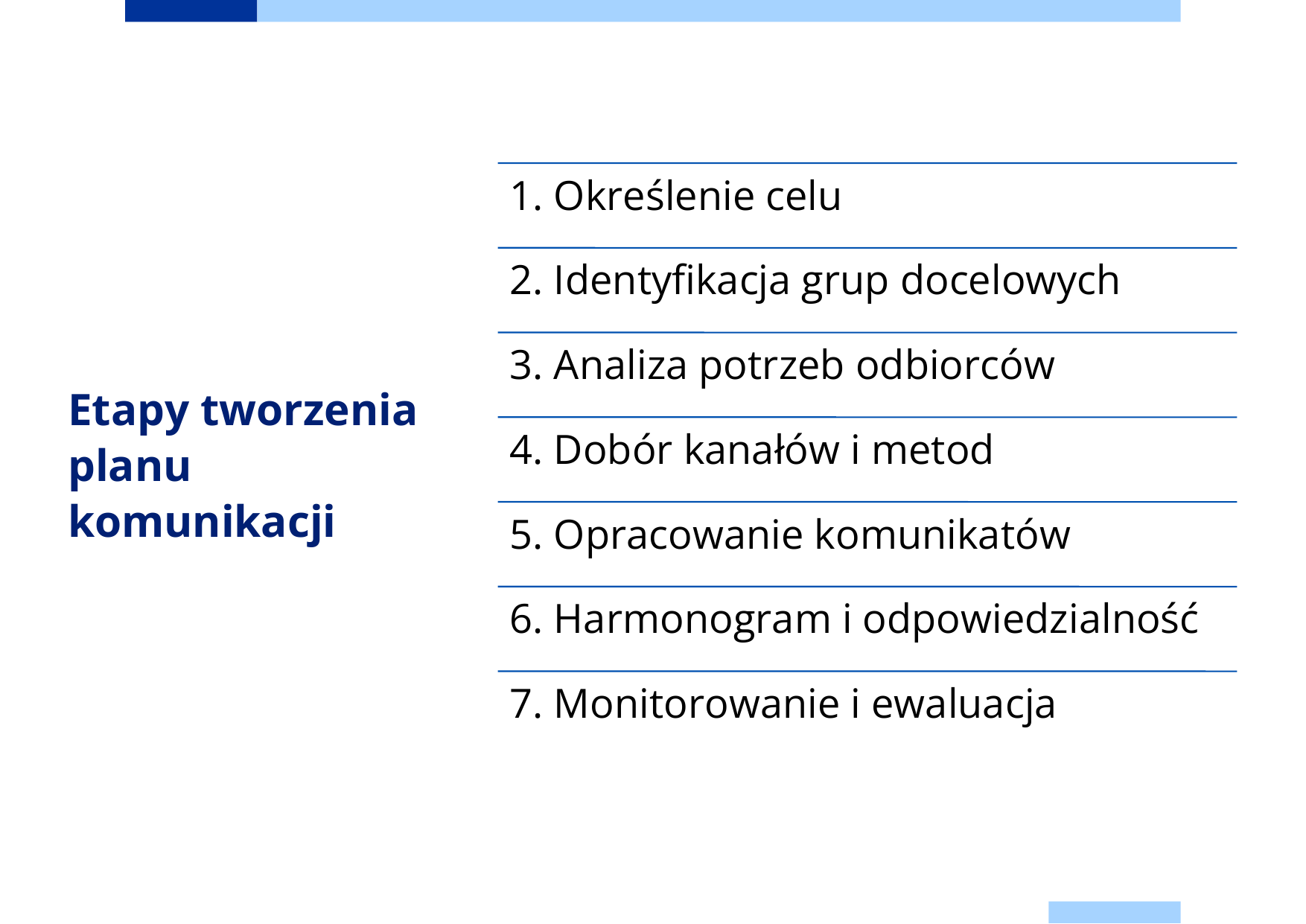

1. Określenie celu
2. Identyfikacja grup docelowych
3. Analiza potrzeb odbiorców
4. Dobór kanałów i metod
5. Opracowanie komunikatów
6. Harmonogram i odpowiedzialność
7. Monitorowanie i ewaluacja
# Etapy tworzenia planu komunikacji